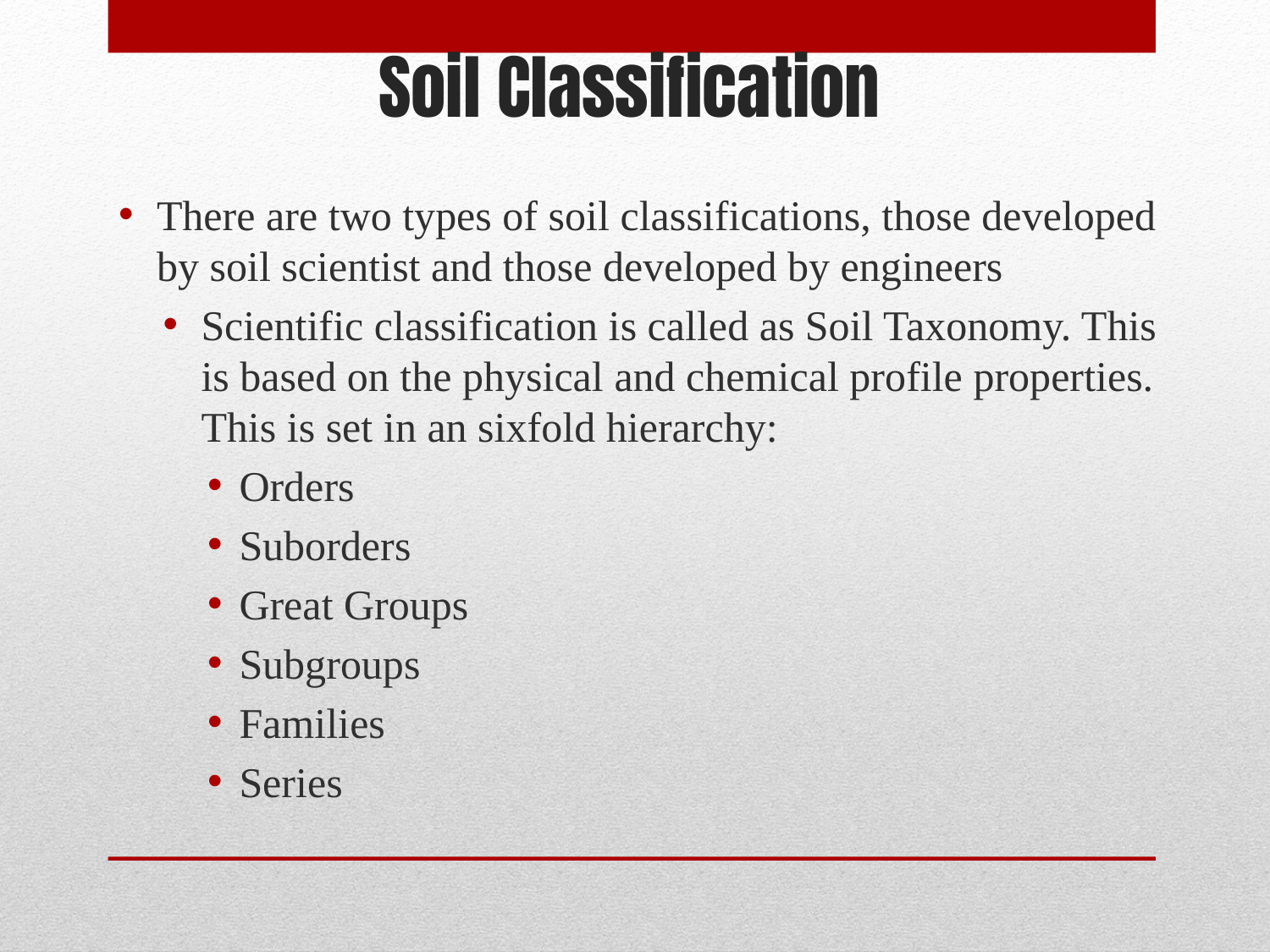

Soil Classification
There are two types of soil classifications, those developed by soil scientist and those developed by engineers
Scientific classification is called as Soil Taxonomy. This is based on the physical and chemical profile properties. This is set in an sixfold hierarchy:
Orders
Suborders
Great Groups
Subgroups
Families
Series